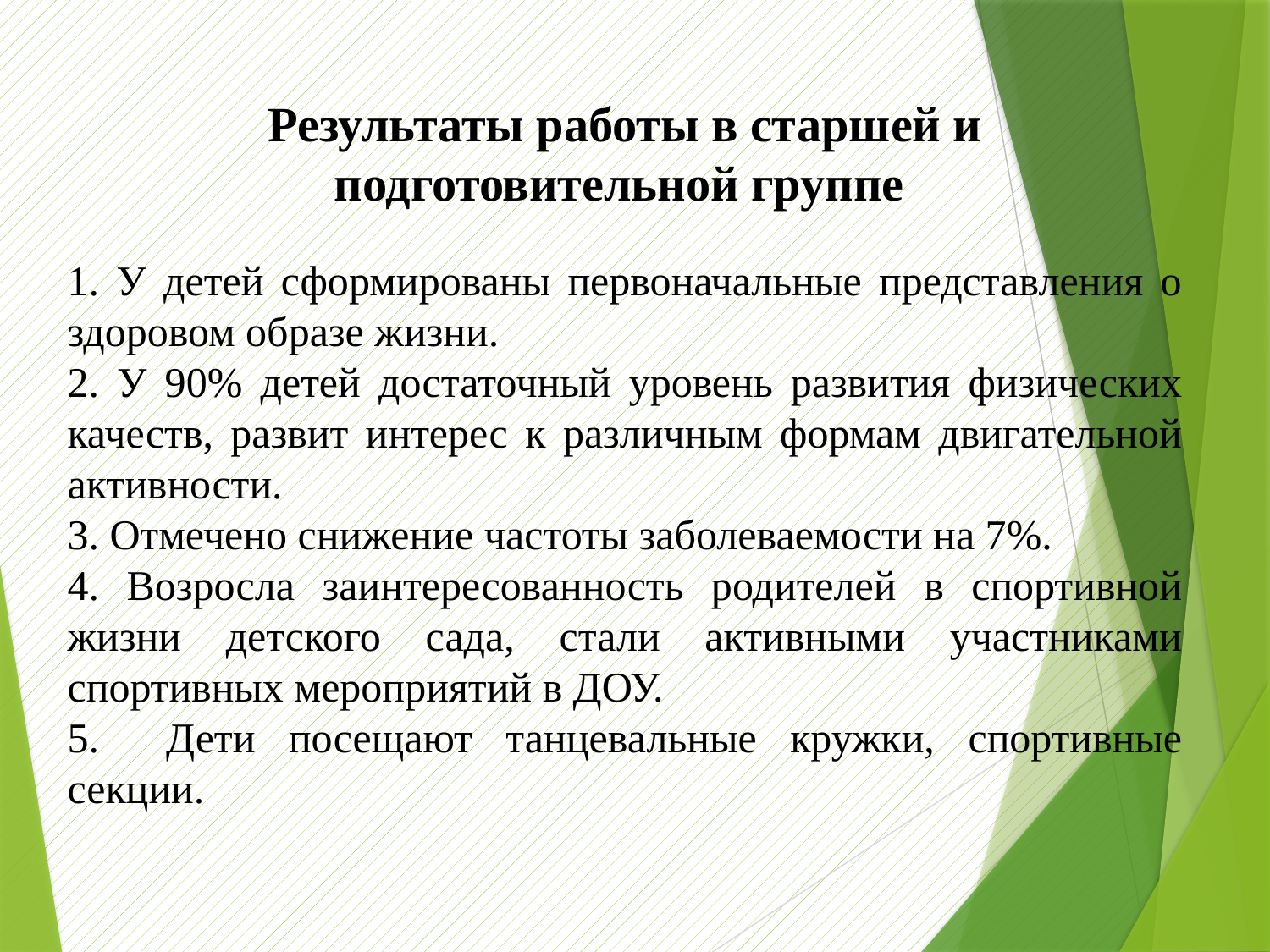

Результаты работы в старшей и подготовительной группе

1. У детей сформированы первоначальные представления о здоровом образе жизни.
2. У 90% детей достаточный уровень развития физических качеств, развит интерес к различным формам двигательной активности.
3. Отмечено снижение частоты заболеваемости на 7%.
4. Возросла заинтересованность родителей в спортивной жизни детского сада, стали активными участниками спортивных мероприятий в ДОУ.
5.  Дети посещают танцевальные кружки, спортивные секции.